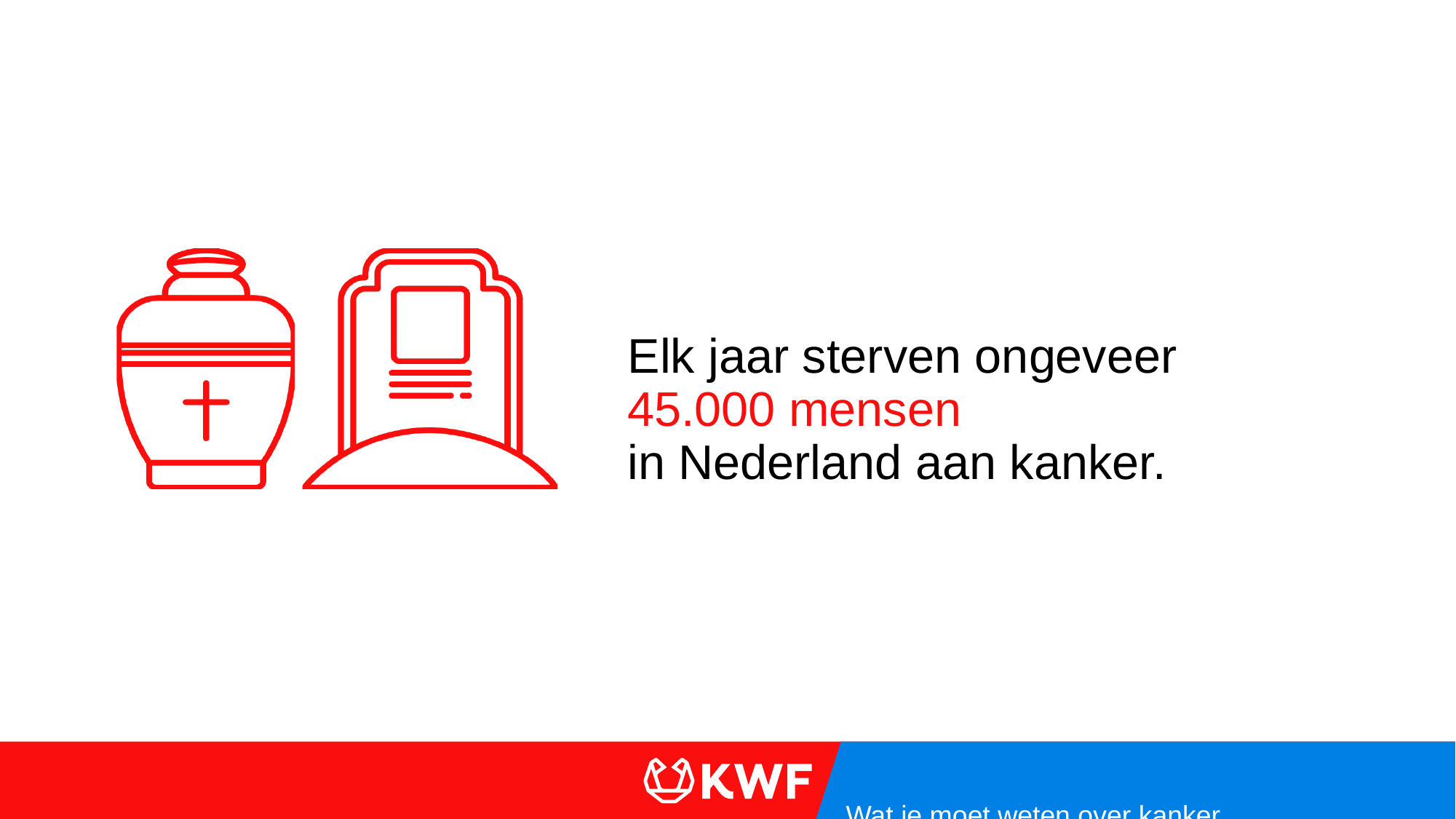

Elk jaar sterven ongeveer
45.000 mensen
in Nederland aan kanker.
Wat je moet weten over kanker